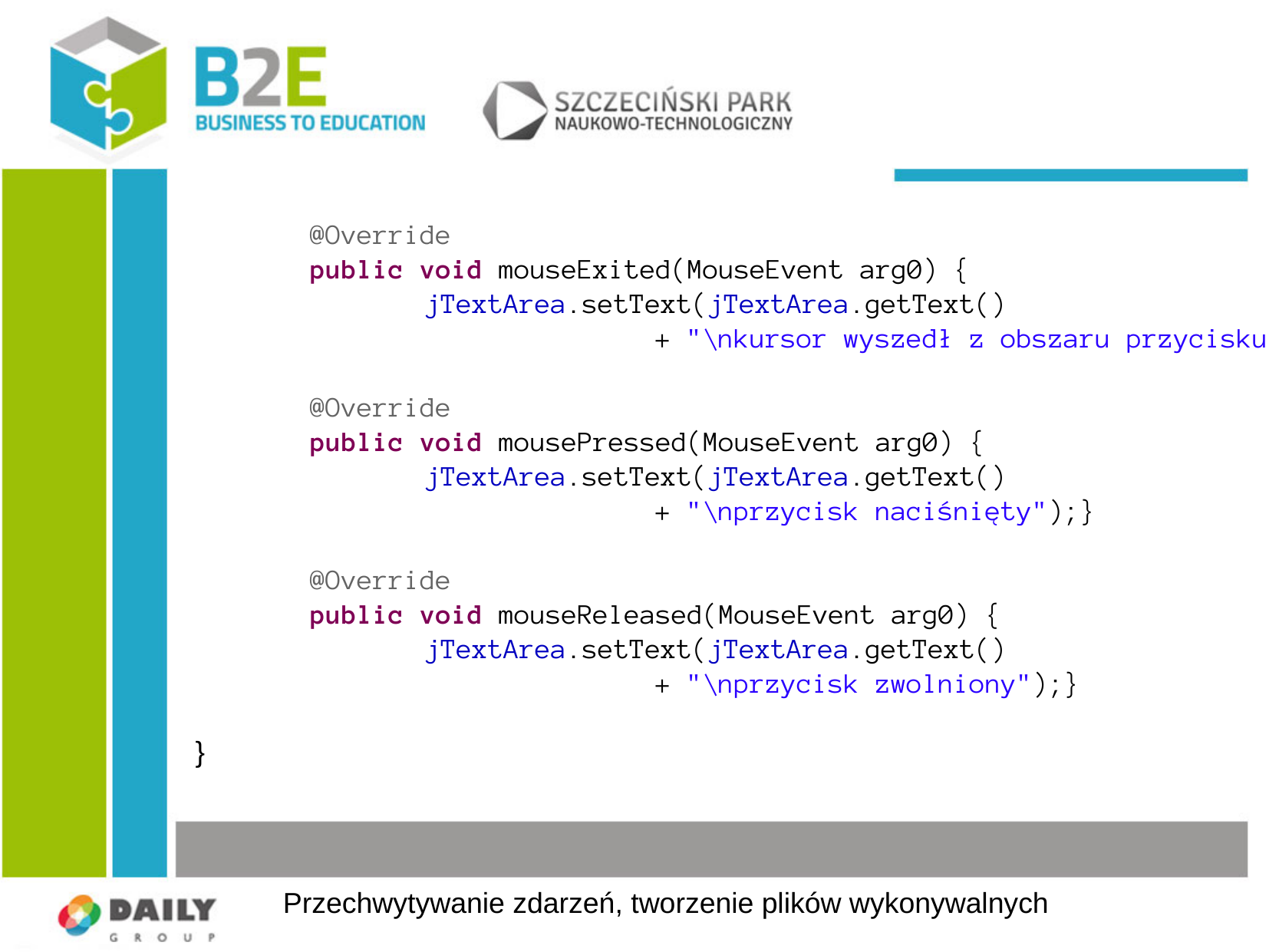

@Override
	public void mouseExited(MouseEvent arg0) {
		jTextArea.setText(jTextArea.getText()
				+ "\nkursor wyszedł z obszaru przycisku");}

	@Override
	public void mousePressed(MouseEvent arg0) {
		jTextArea.setText(jTextArea.getText()
				+ "\nprzycisk naciśnięty");}

	@Override
	public void mouseReleased(MouseEvent arg0) {
		jTextArea.setText(jTextArea.getText()
				+ "\nprzycisk zwolniony");}

}
Przechwytywanie zdarzeń, tworzenie plików wykonywalnych